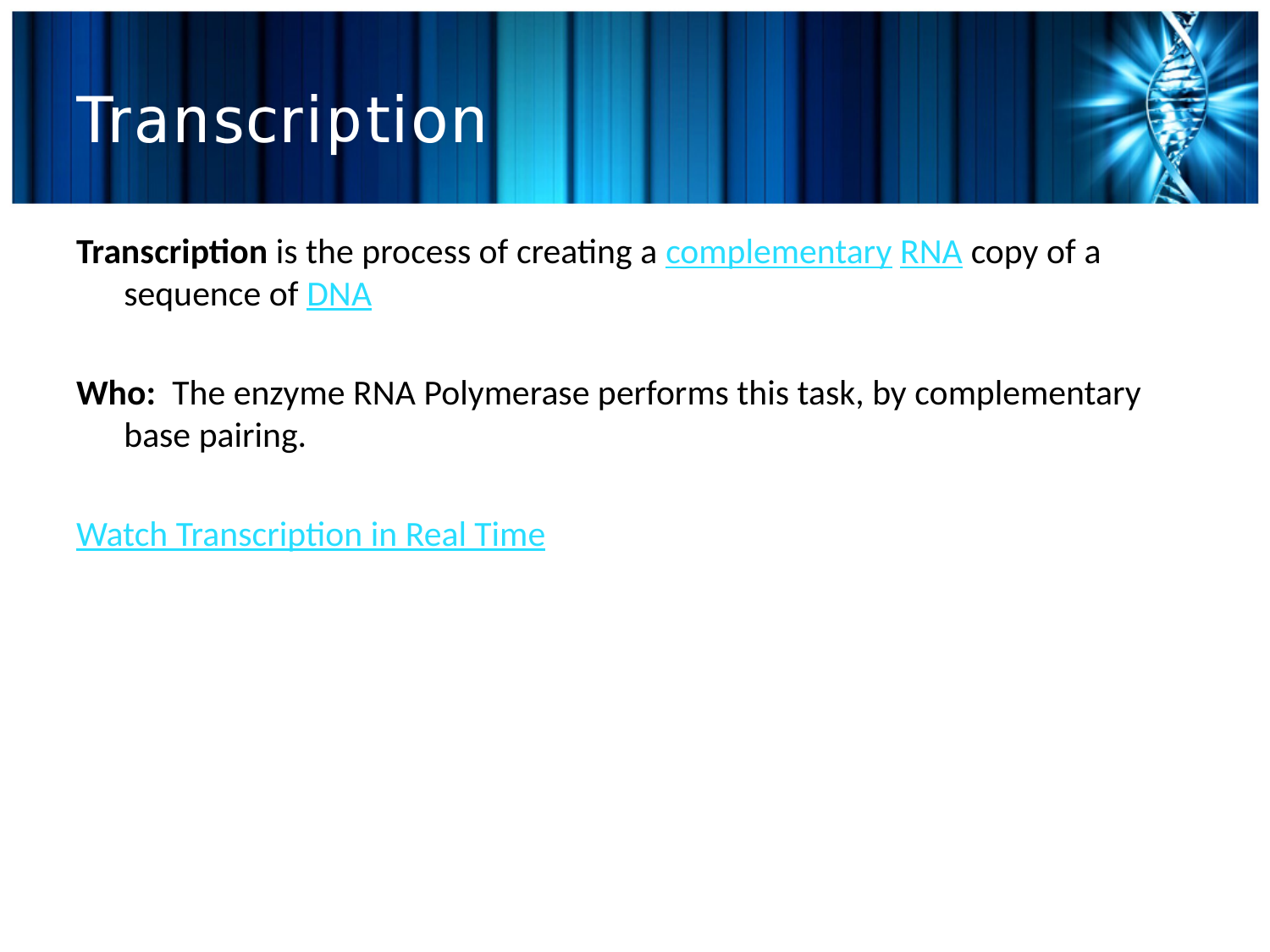

# Transcription
Transcription is the process of creating a complementary RNA copy of a sequence of DNA

Who:  The enzyme RNA Polymerase performs this task, by complementary base pairing.

Watch Transcription in Real Time